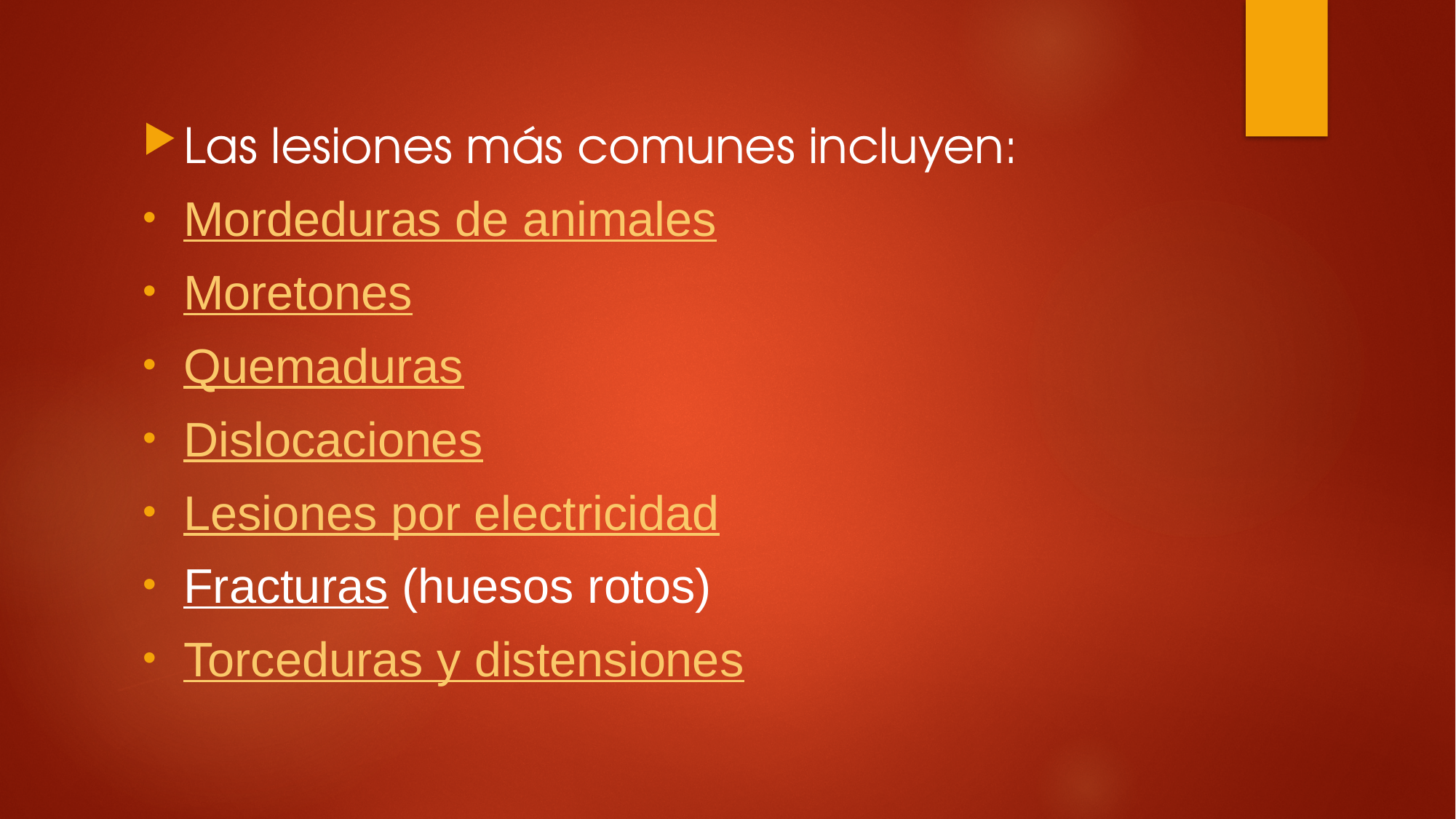

Las lesiones más comunes incluyen:
Mordeduras de animales
Moretones
Quemaduras
Dislocaciones
Lesiones por electricidad
Fracturas (huesos rotos)
Torceduras y distensiones